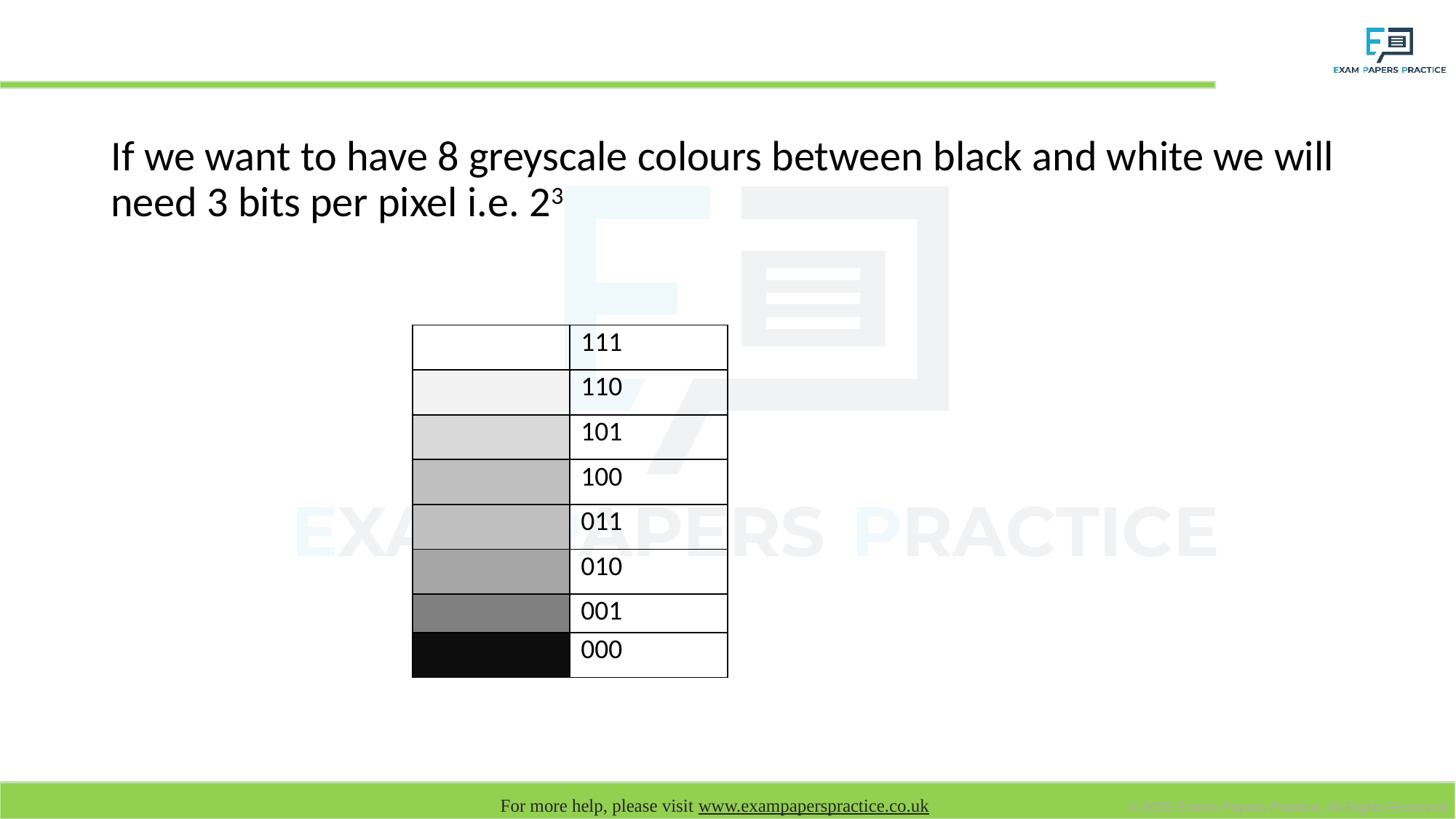

# Colour depth
If we want to have 8 greyscale colours between black and white we will need 3 bits per pixel i.e. 23

|  | 111 |
| --- | --- |
|  | 110 |
|  | 101 |
|  | 100 |
|  | 011 |
|  | 010 |
|  | 001 |
|  | 000 |